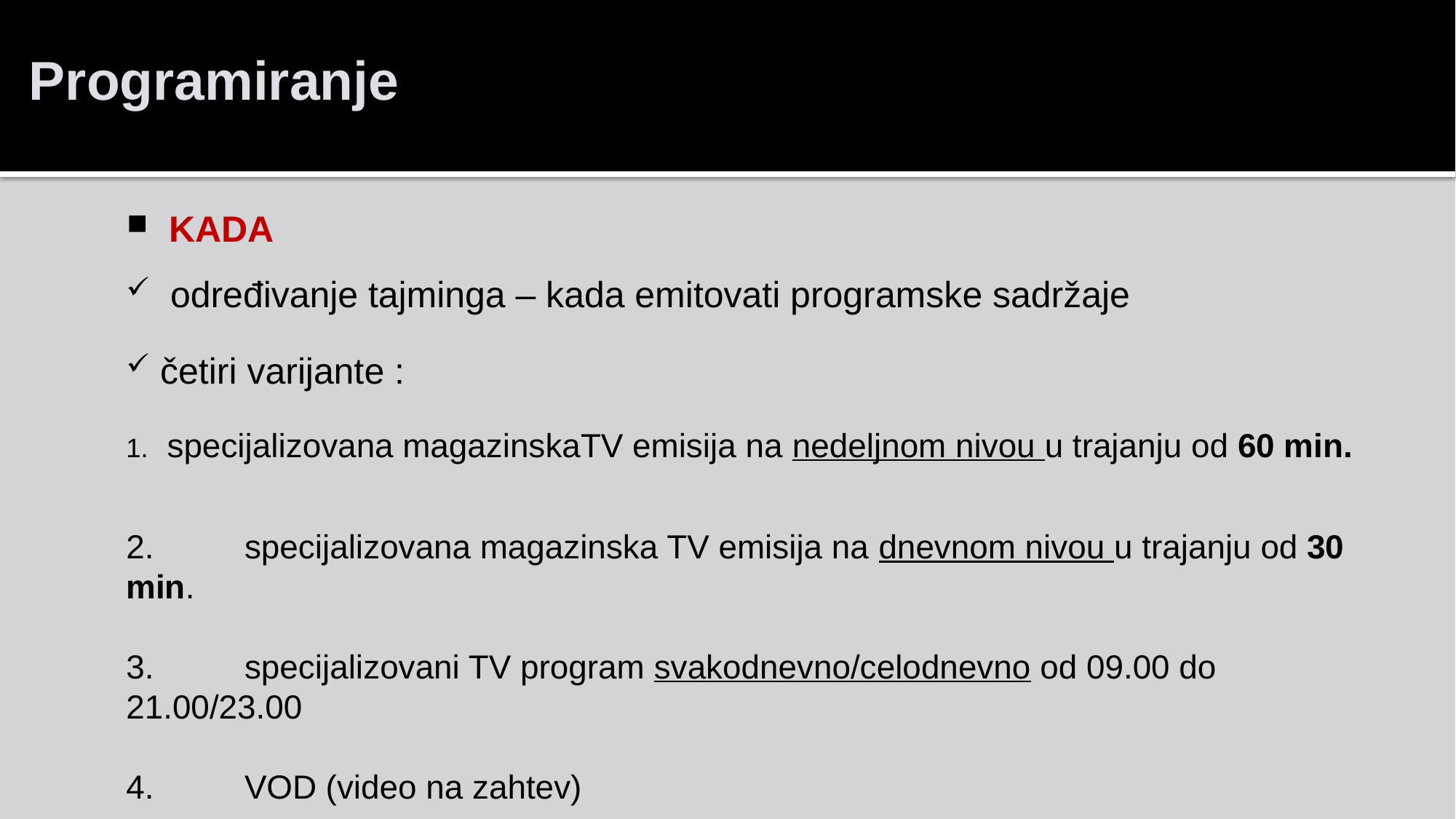

Programiranje

KADA

 određivanje tajminga – kada emitovati programske sadržaje

četiri varijante :

specijalizovana magazinskaTV emisija na nedeljnom nivou u trajanju od 60 min.

2. 	 specijalizovana magazinska TV emisija na dnevnom nivou u trajanju od 30 min.

3. 	 specijalizovani TV program svakodnevno/celodnevno od 09.00 do 21.00/23.00

4. 	 VOD (video na zahtev)